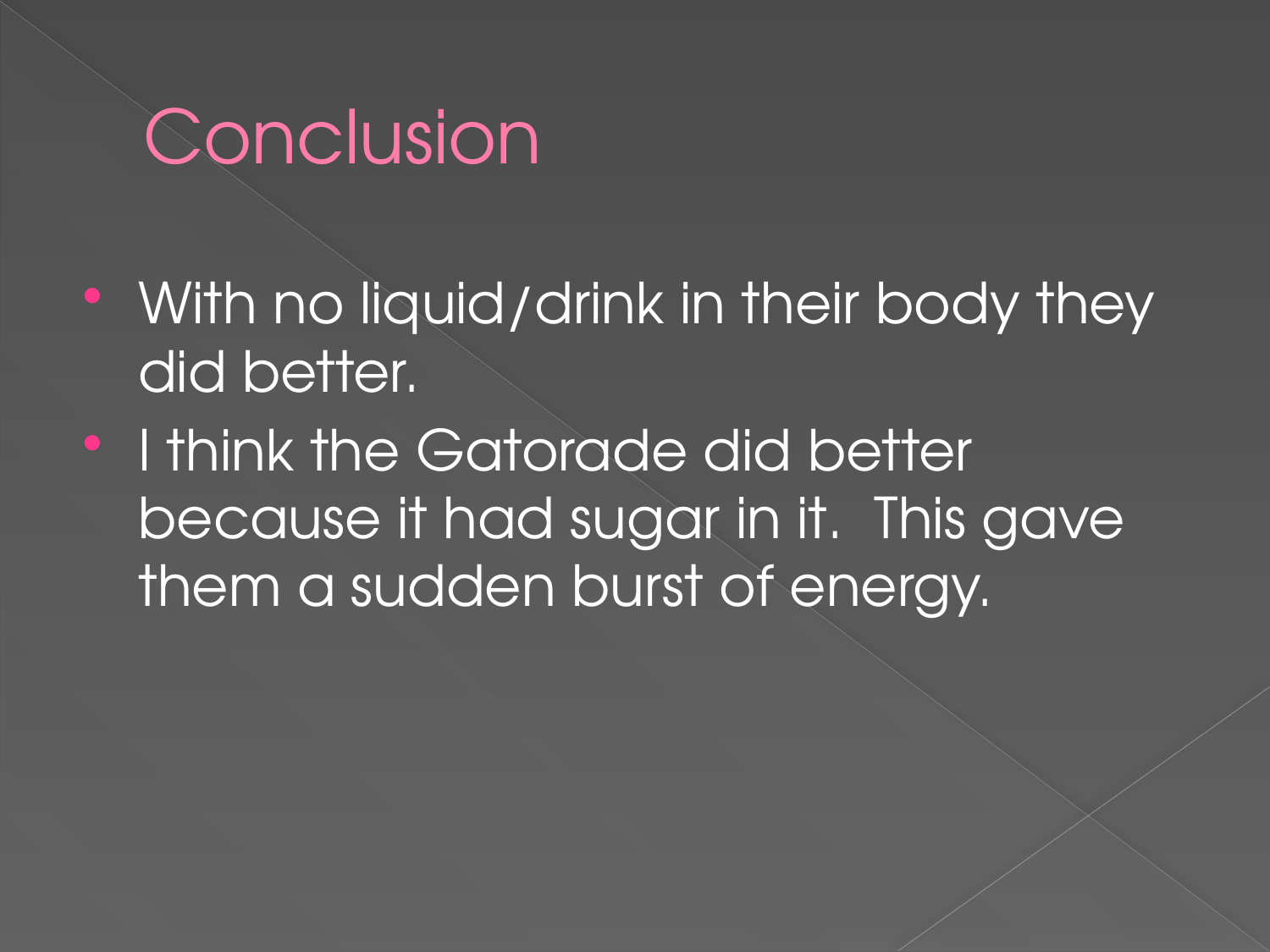

# Conclusion
With no liquid/drink in their body they did better.
I think the Gatorade did better because it had sugar in it.  This gave them a sudden burst of energy.